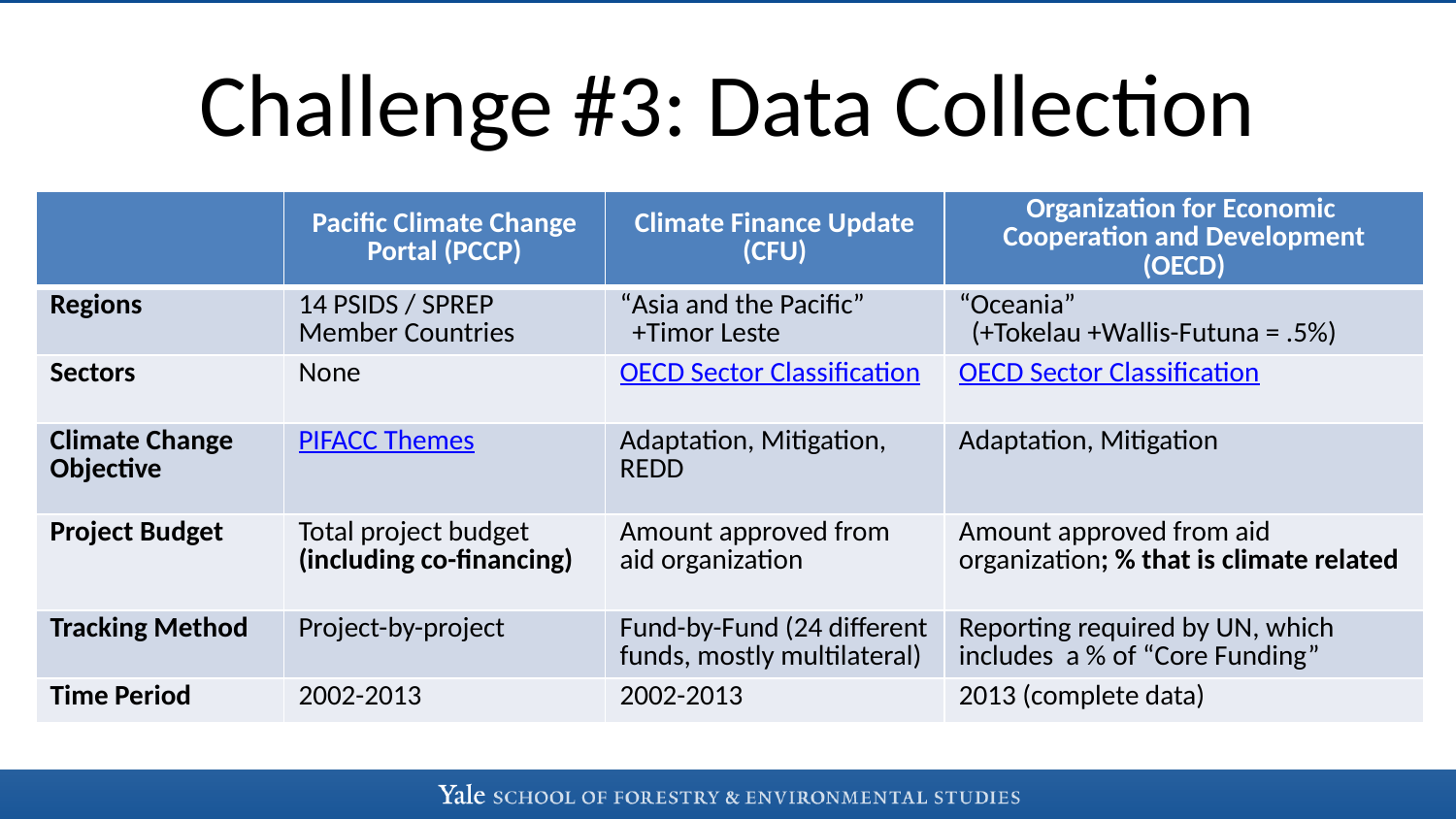

# Challenge #3: Data Collection
|  | Pacific Climate Change Portal (PCCP) | Climate Finance Update (CFU) | Organization for Economic Cooperation and Development (OECD) |
| --- | --- | --- | --- |
| Regions | 14 PSIDS / SPREP Member Countries | “Asia and the Pacific” +Timor Leste | “Oceania” (+Tokelau +Wallis-Futuna = .5%) |
| Sectors | None | OECD Sector Classification | OECD Sector Classification |
| Climate Change Objective | PIFACC Themes | Adaptation, Mitigation, REDD | Adaptation, Mitigation |
| Project Budget | Total project budget (including co-financing) | Amount approved from aid organization | Amount approved from aid organization; % that is climate related |
| Tracking Method | Project-by-project | Fund-by-Fund (24 different funds, mostly multilateral) | Reporting required by UN, which includes a % of “Core Funding” |
| Time Period | 2002-2013 | 2002-2013 | 2013 (complete data) |